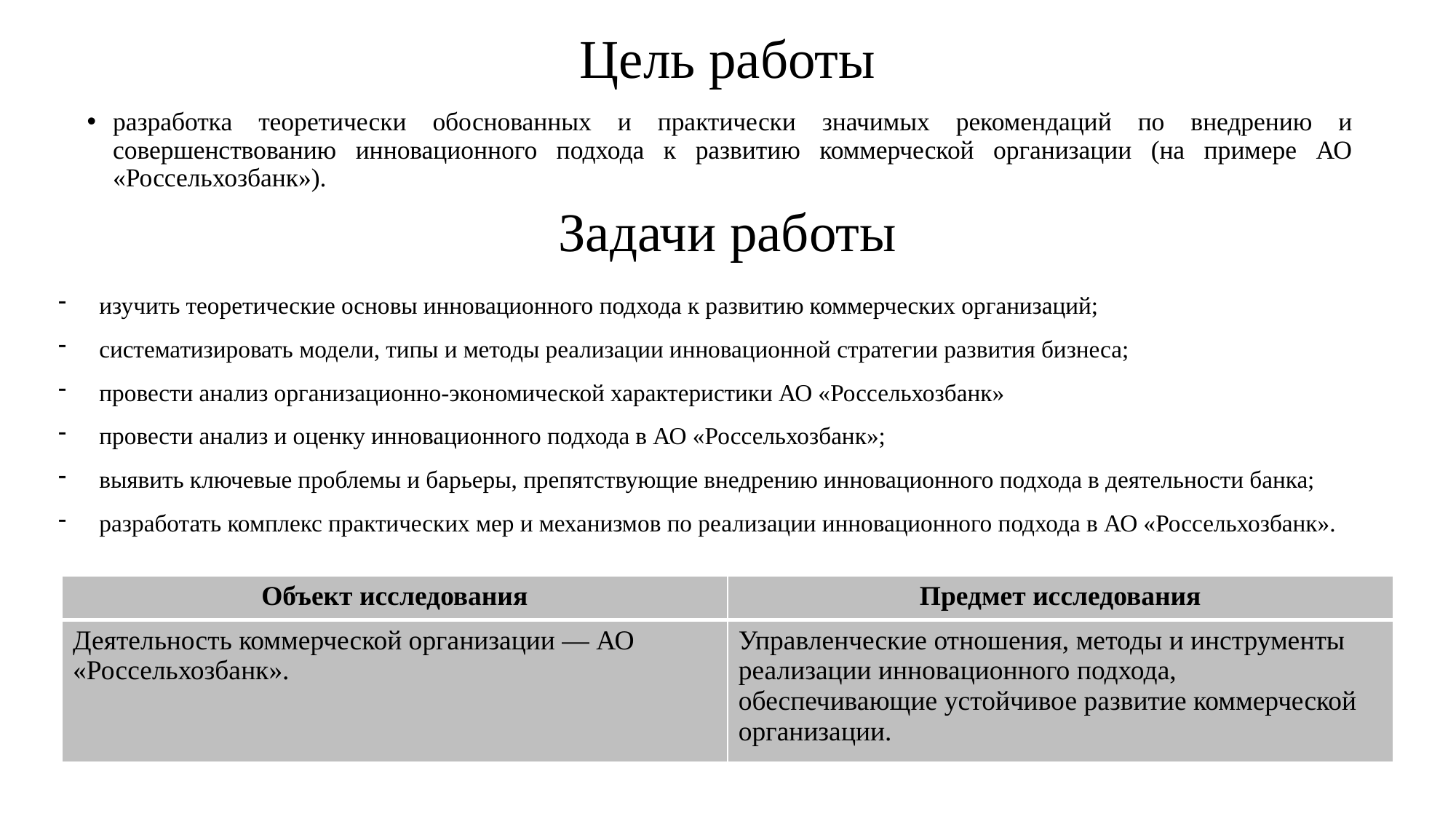

# Цель работы
разработка теоретически обоснованных и практически значимых рекомендаций по внедрению и совершенствованию инновационного подхода к развитию коммерческой организации (на примере АО «Россельхозбанк»).

Задачи работы
изучить теоретические основы инновационного подхода к развитию коммерческих организаций;
систематизировать модели, типы и методы реализации инновационной стратегии развития бизнеса;
провести анализ организационно-экономической характеристики АО «Россельхозбанк»
провести анализ и оценку инновационного подхода в АО «Россельхозбанк»;
выявить ключевые проблемы и барьеры, препятствующие внедрению инновационного подхода в деятельности банка;
разработать комплекс практических мер и механизмов по реализации инновационного подхода в АО «Россельхозбанк».
| Объект исследования | Предмет исследования |
| --- | --- |
| Деятельность коммерческой организации — АО «Россельхозбанк». | Управленческие отношения, методы и инструменты реализации инновационного подхода, обеспечивающие устойчивое развитие коммерческой организации. |